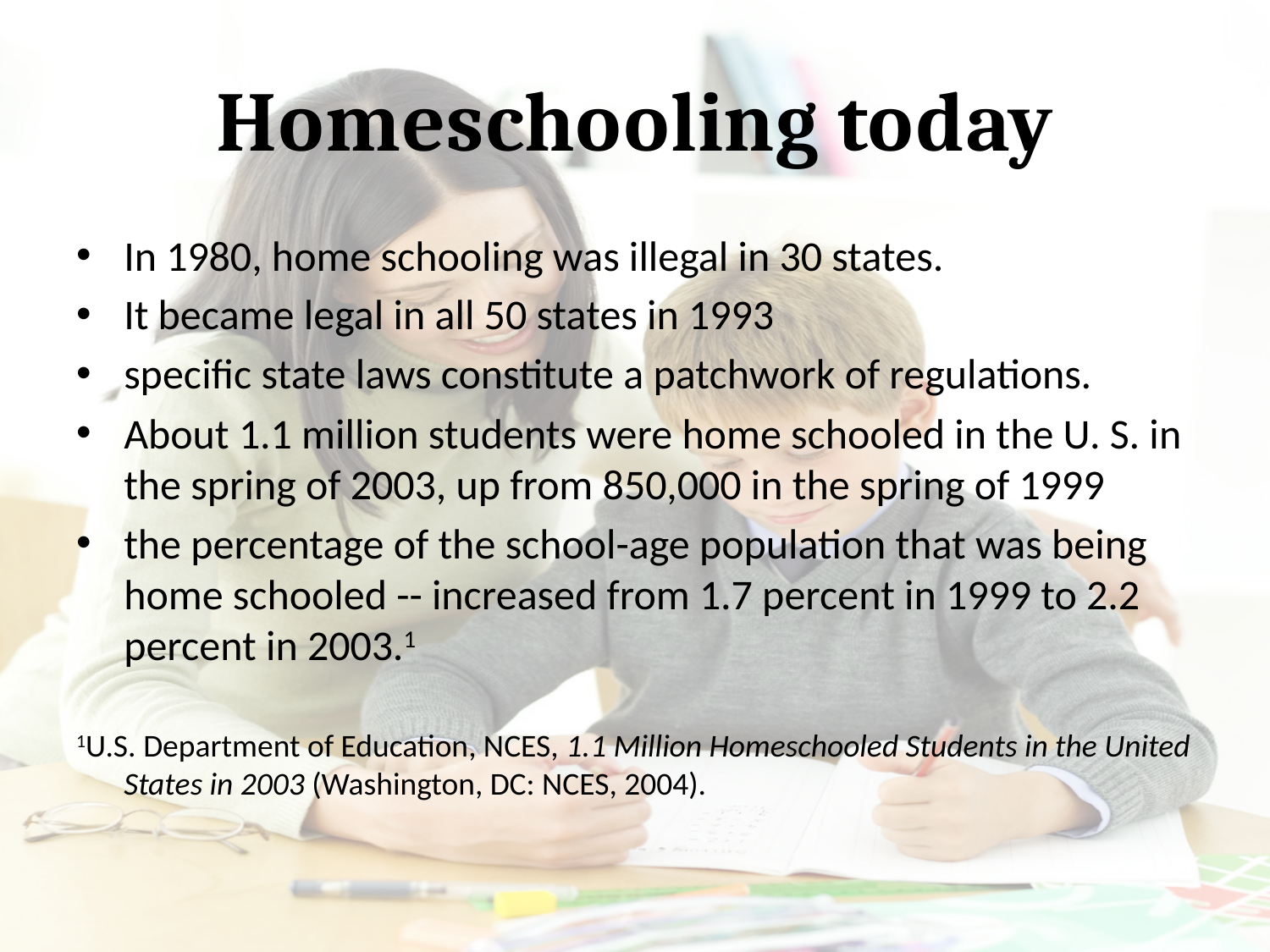

# Homeschooling today
In 1980, home schooling was illegal in 30 states.
It became legal in all 50 states in 1993
specific state laws constitute a patchwork of regulations.
About 1.1 million students were home schooled in the U. S. in the spring of 2003, up from 850,000 in the spring of 1999
the percentage of the school-age population that was being home schooled -- increased from 1.7 percent in 1999 to 2.2 percent in 2003.1

1U.S. Department of Education, NCES, 1.1 Million Homeschooled Students in the United States in 2003 (Washington, DC: NCES, 2004).